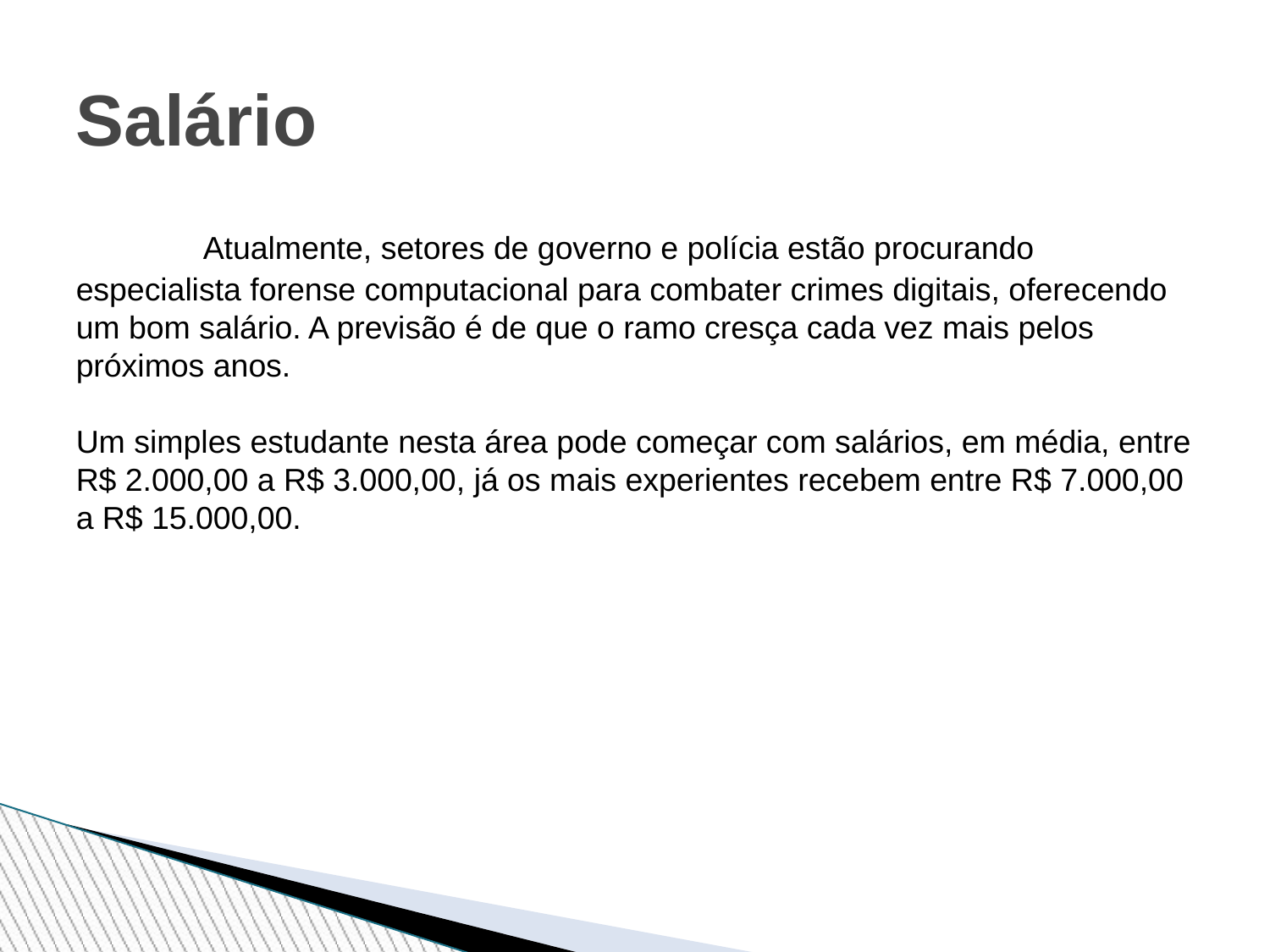

Salário
	Atualmente, setores de governo e polícia estão procurando especialista forense computacional para combater crimes digitais, oferecendo um bom salário. A previsão é de que o ramo cresça cada vez mais pelos próximos anos.

Um simples estudante nesta área pode começar com salários, em média, entre R$ 2.000,00 a R$ 3.000,00, já os mais experientes recebem entre R$ 7.000,00 a R$ 15.000,00.